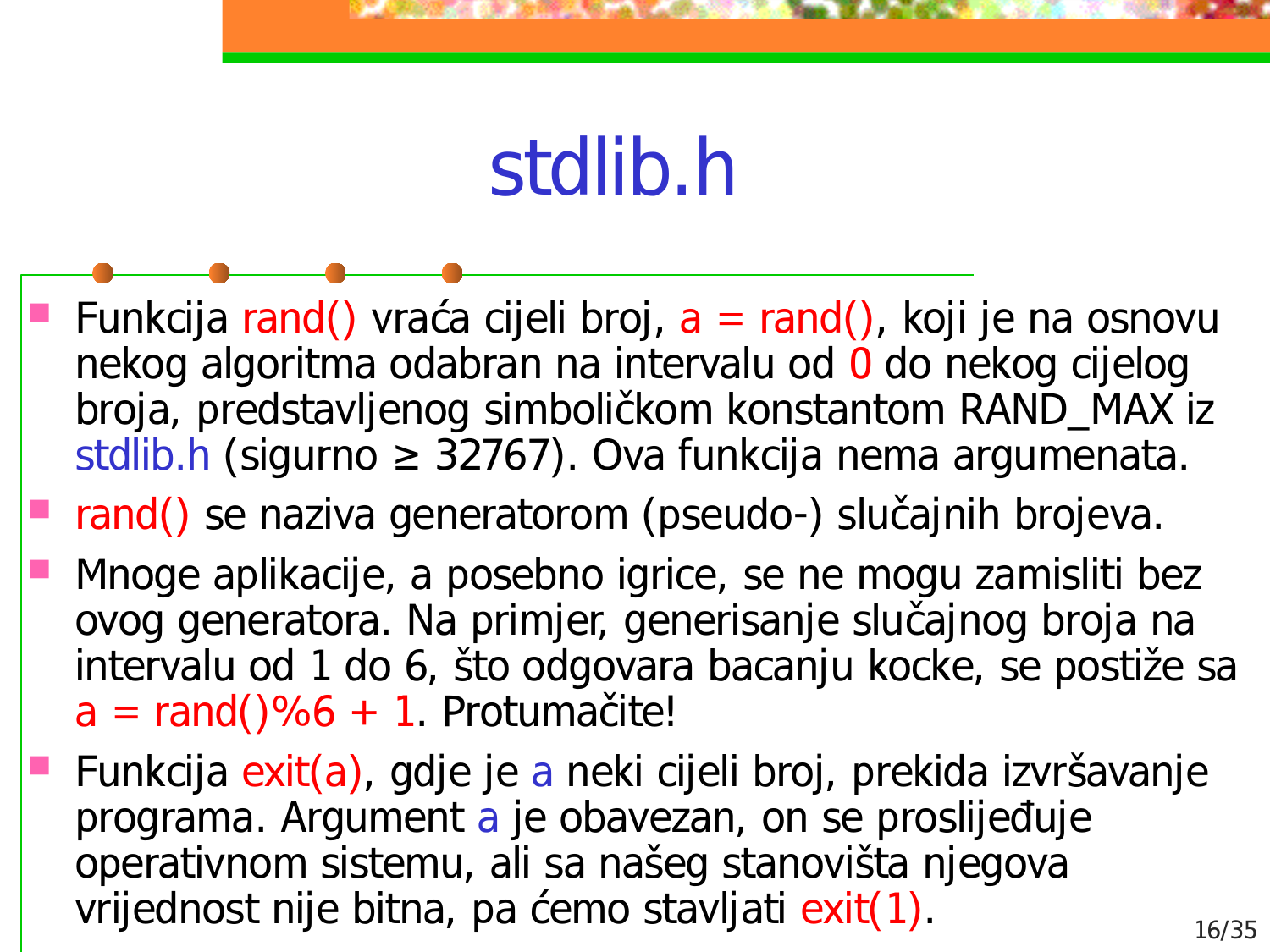

# stdlib.h
Funkcija rand() vraća cijeli broj, a = rand(), koji je na osnovu nekog algoritma odabran na intervalu od 0 do nekog cijelog broja, predstavljenog simboličkom konstantom RAND_MAX iz stdlib.h (sigurno ≥ 32767). Ova funkcija nema argumenata.
rand() se naziva generatorom (pseudo-) slučajnih brojeva.
Mnoge aplikacije, a posebno igrice, se ne mogu zamisliti bez ovog generatora. Na primjer, generisanje slučajnog broja na intervalu od 1 do 6, što odgovara bacanju kocke, se postiže sa a = rand()%6 + 1. Protumačite!
Funkcija exit(a), gdje je a neki cijeli broj, prekida izvršavanje programa. Argument a je obavezan, on se proslijeđuje operativnom sistemu, ali sa našeg stanovišta njegova vrijednost nije bitna, pa ćemo stavljati exit(1).
16/35